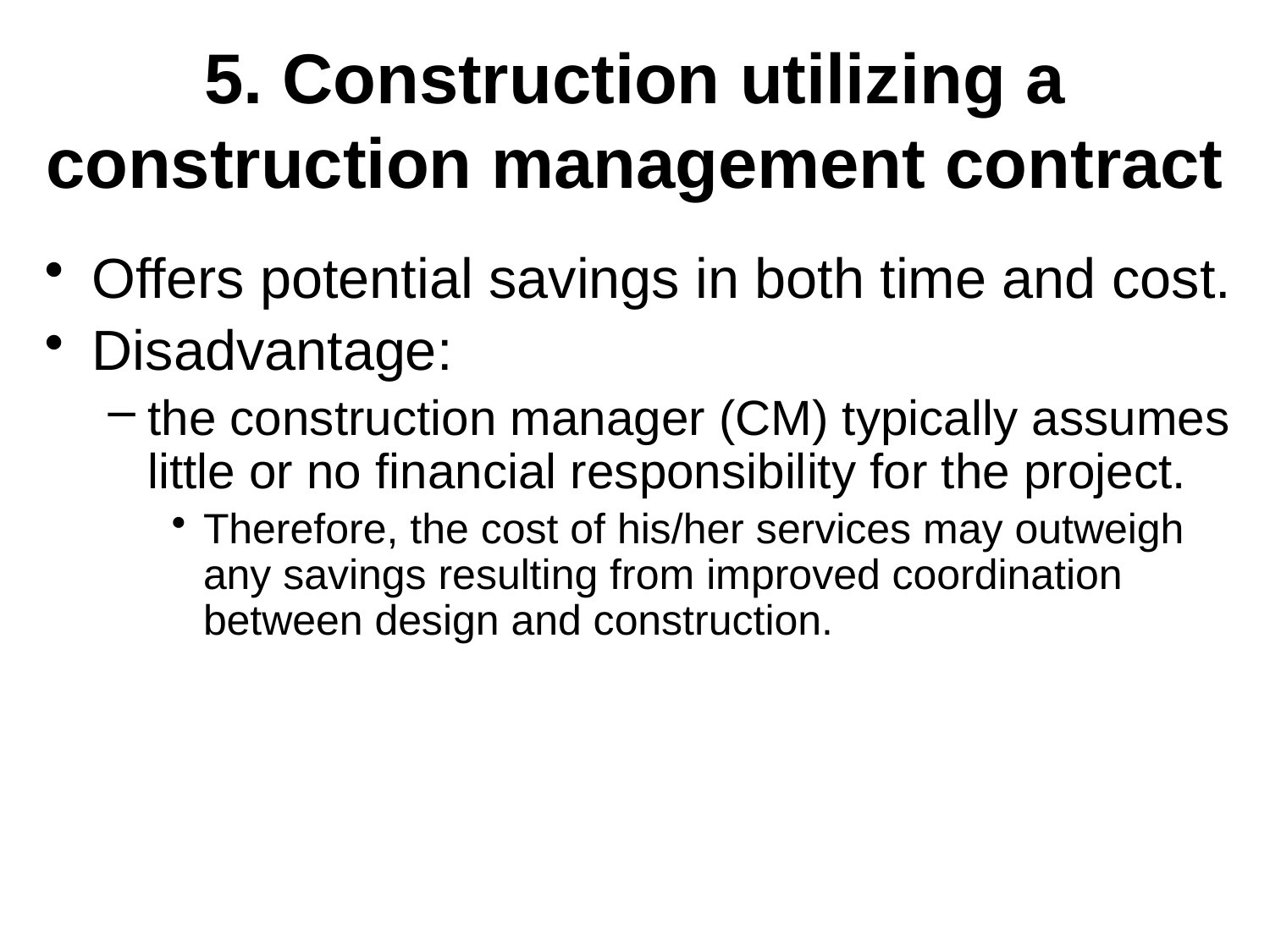

# 5. Construction utilizing a construction management contract
Offers potential savings in both time and cost.
Disadvantage:
the construction manager (CM) typically assumes little or no financial responsibility for the project.
Therefore, the cost of his/her services may outweigh any savings resulting from improved coordination between design and construction.